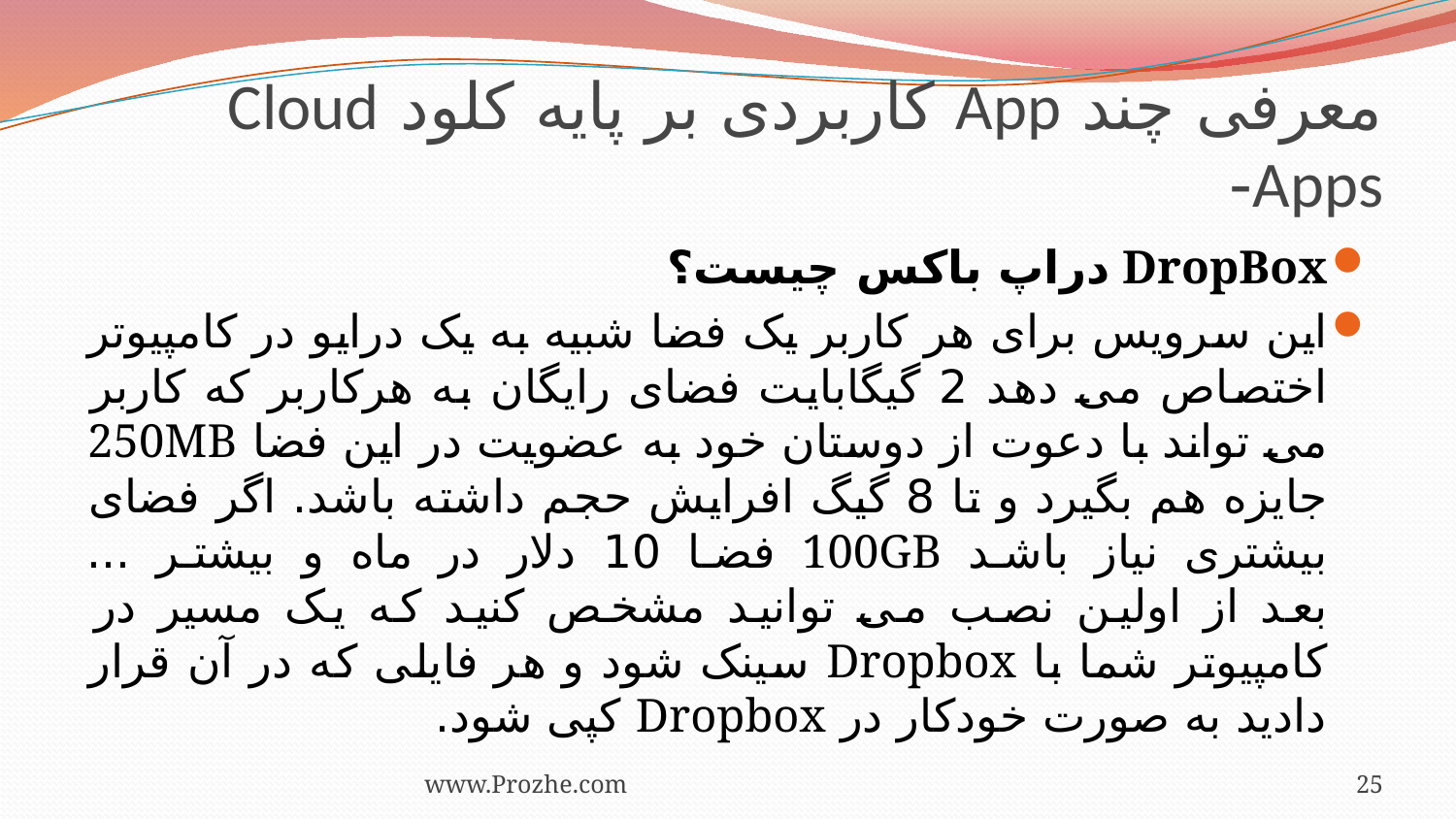

# معرفی چند App کاربردی بر پايه کلود Cloud Apps-
DropBox دراپ باکس چیست؟
این سرویس برای هر کاربر یک فضا شبیه به یک درایو در کامپیوتر اختصاص می دهد 2 گیگابایت فضای رایگان به هرکاربر که کاربر می تواند با دعوت از دوستان خود به عضویت در این فضا 250MB جایزه هم بگیرد و تا 8 گیگ افرایش حجم داشته باشد. اگر فضای بیشتری نیاز باشد 100GB فضا 10 دلار در ماه و بیشتر ...
بعد از اولین نصب می توانید مشخص کنید که یک مسیر در کامپیوتر شما با Dropbox سینک شود و هر فایلی که در آن قرار دادید به صورت خودکار در Dropbox کپی شود.
www.Prozhe.com
25